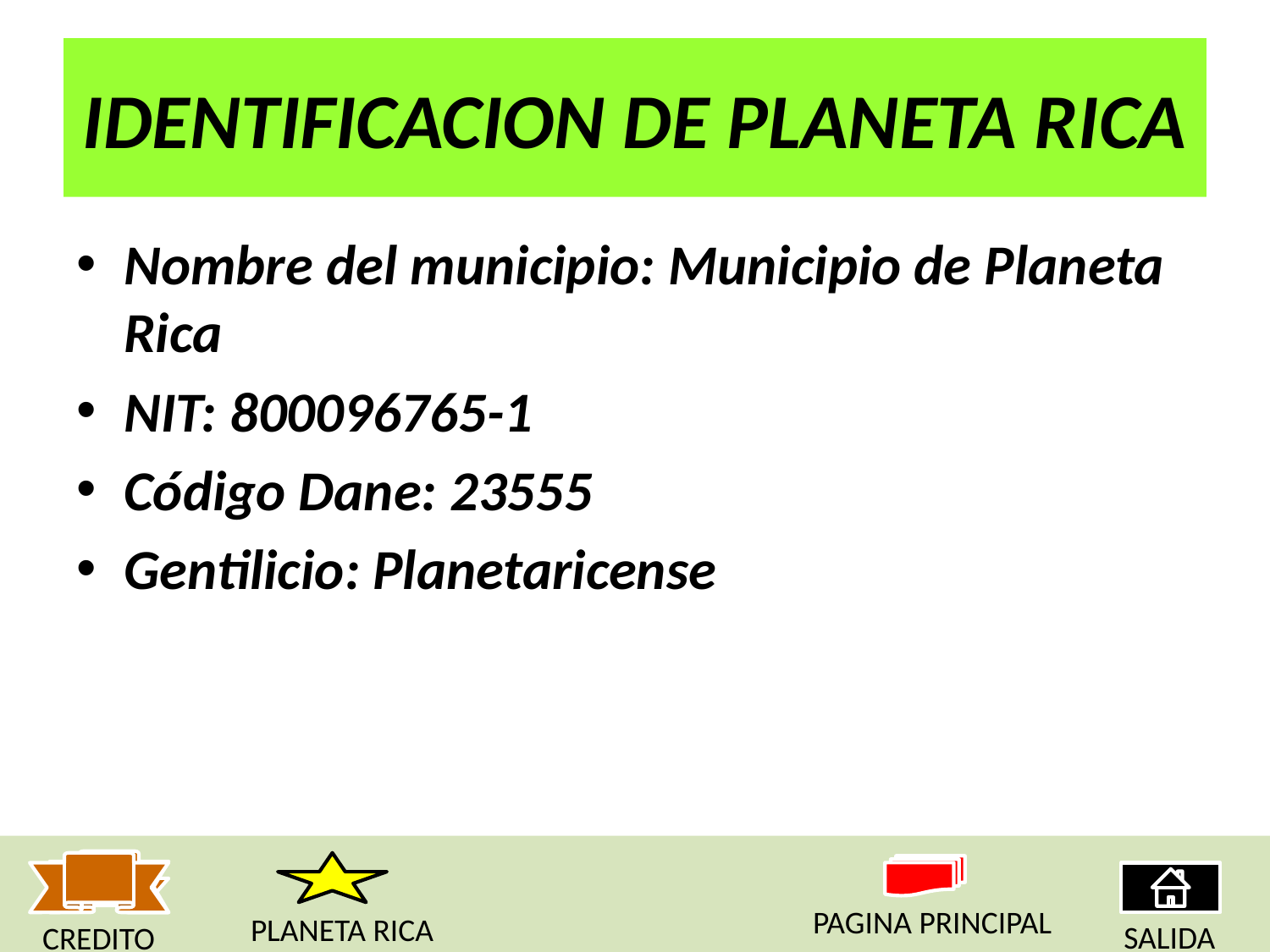

# IDENTIFICACION DE PLANETA RICA
Nombre del municipio: Municipio de Planeta Rica
NIT: 800096765-1
Código Dane: 23555
Gentilicio: Planetaricense

PAGINA PRINCIPAL
PLANETA RICA
SALIDA
CREDITO